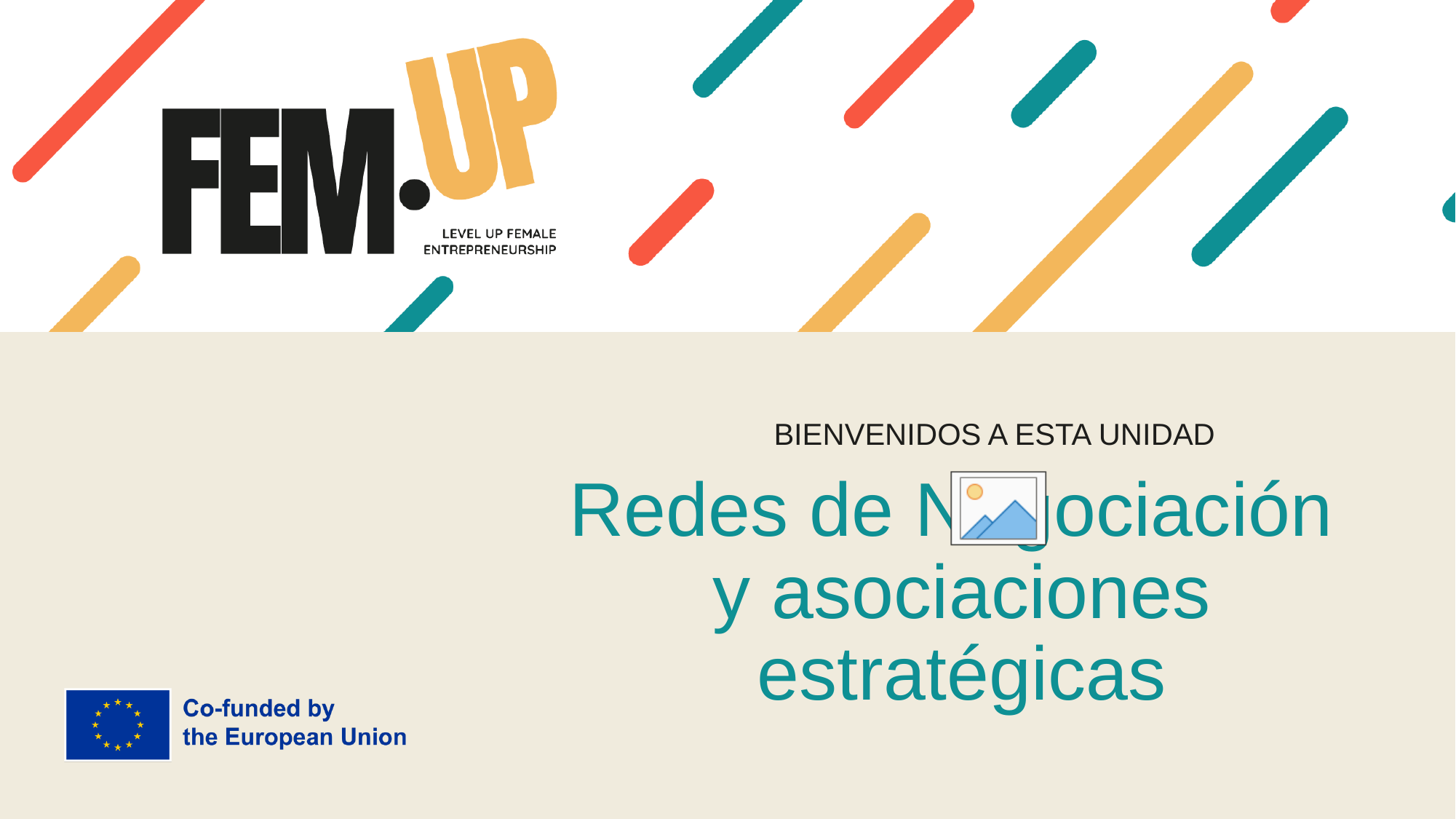

BIENVENIDOS A ESTA UNIDAD
# Redes de Negociación y asociaciones estratégicas